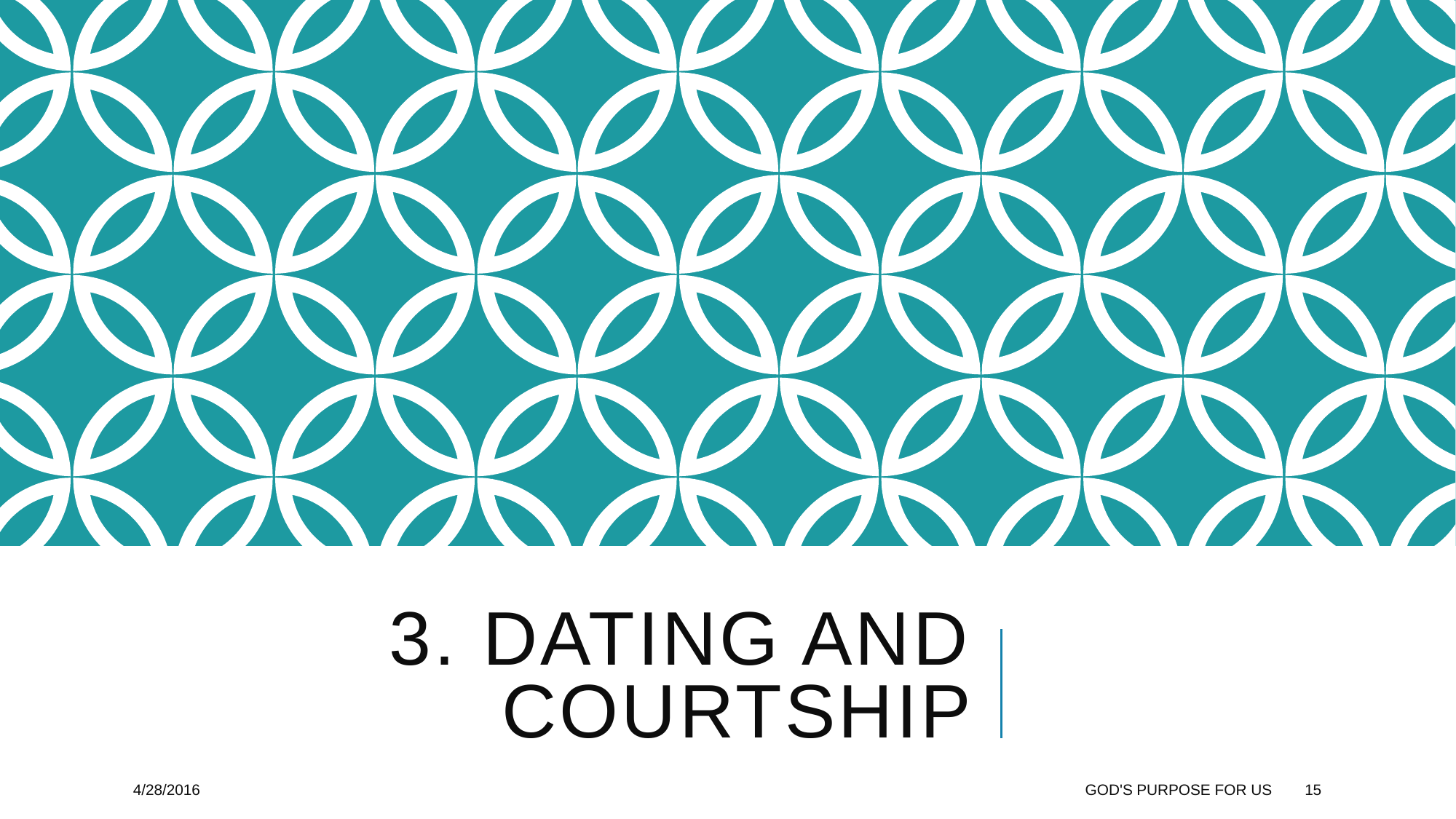

# 3. Dating and courtship

4/28/2016
God's Purpose for US
15